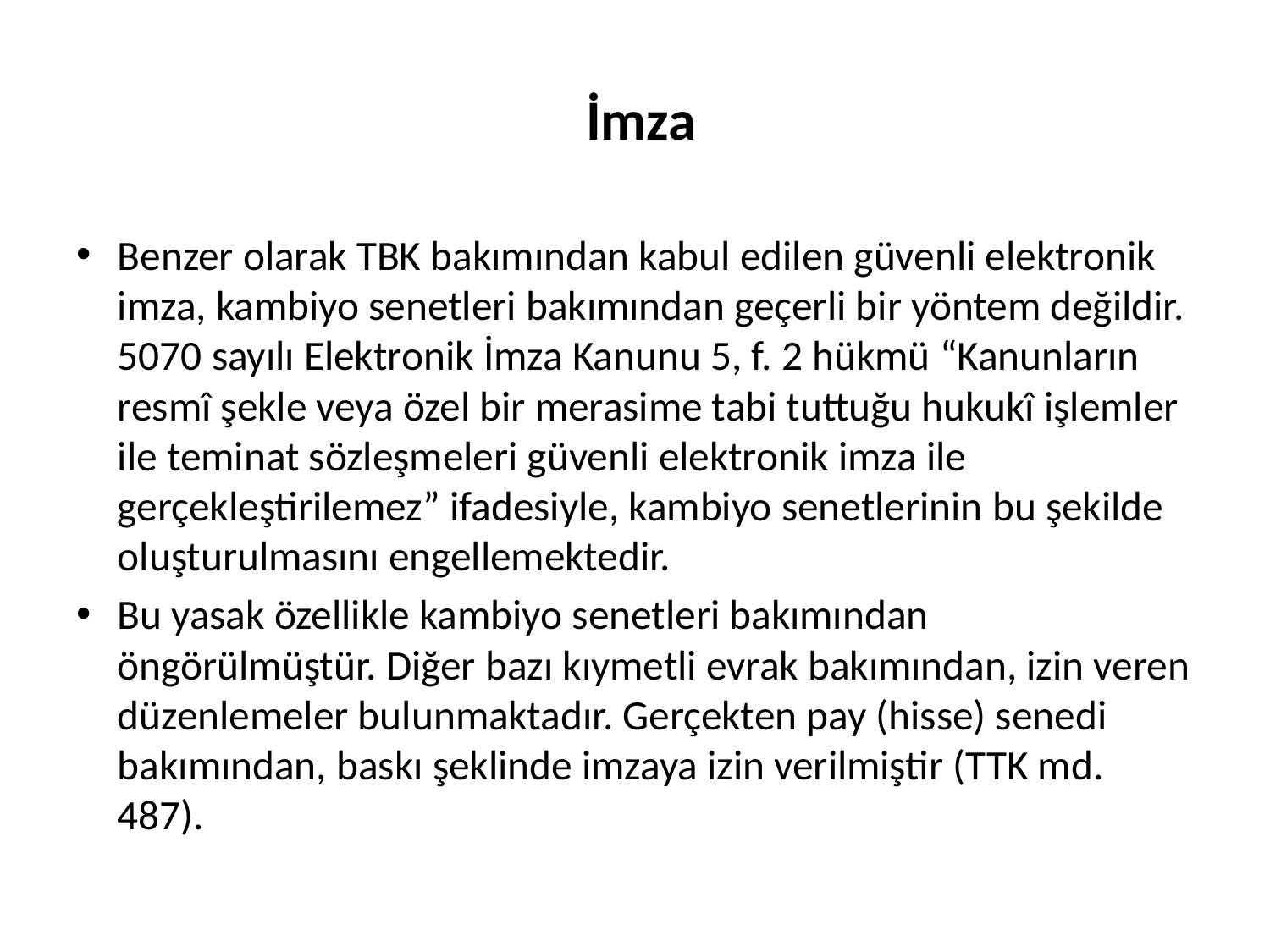

# İmza
Benzer olarak TBK bakımından kabul edilen güvenli elektronik imza, kambiyo senetleri bakımından geçerli bir yöntem değildir. 5070 sayılı Elektronik İmza Kanunu 5, f. 2 hükmü “Kanunların resmî şekle veya özel bir merasime tabi tuttuğu hukukî işlemler ile teminat sözleşmeleri güvenli elektronik imza ile gerçekleştirilemez” ifadesiyle, kambiyo senetlerinin bu şekilde oluşturulmasını engellemektedir.
Bu yasak özellikle kambiyo senetleri bakımından öngörülmüştür. Diğer bazı kıymetli evrak bakımından, izin veren düzenlemeler bulunmaktadır. Gerçekten pay (hisse) senedi bakımından, baskı şeklinde imzaya izin verilmiştir (TTK md. 487).